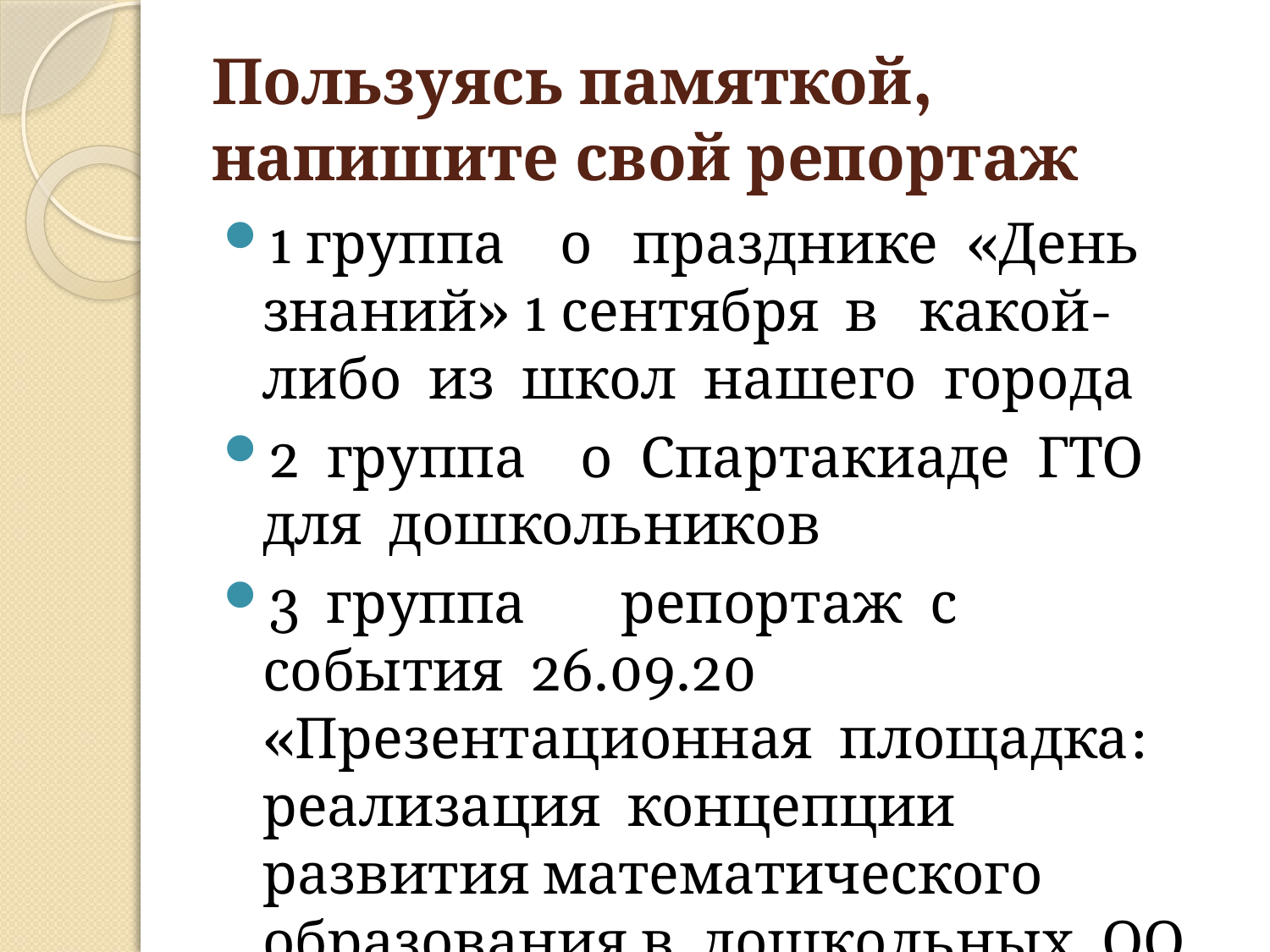

# Пользуясь памяткой, напишите свой репортаж
1 группа    о   празднике  «День  знаний» 1 сентября  в   какой-либо  из  школ  нашего  города
2  группа    о  Спартакиаде  ГТО  для  дошкольников
3  группа       репортаж  с   события  26.09.20 «Презентационная  площадка: реализация  концепции  развития математического  образования в  дошкольных  ОО.